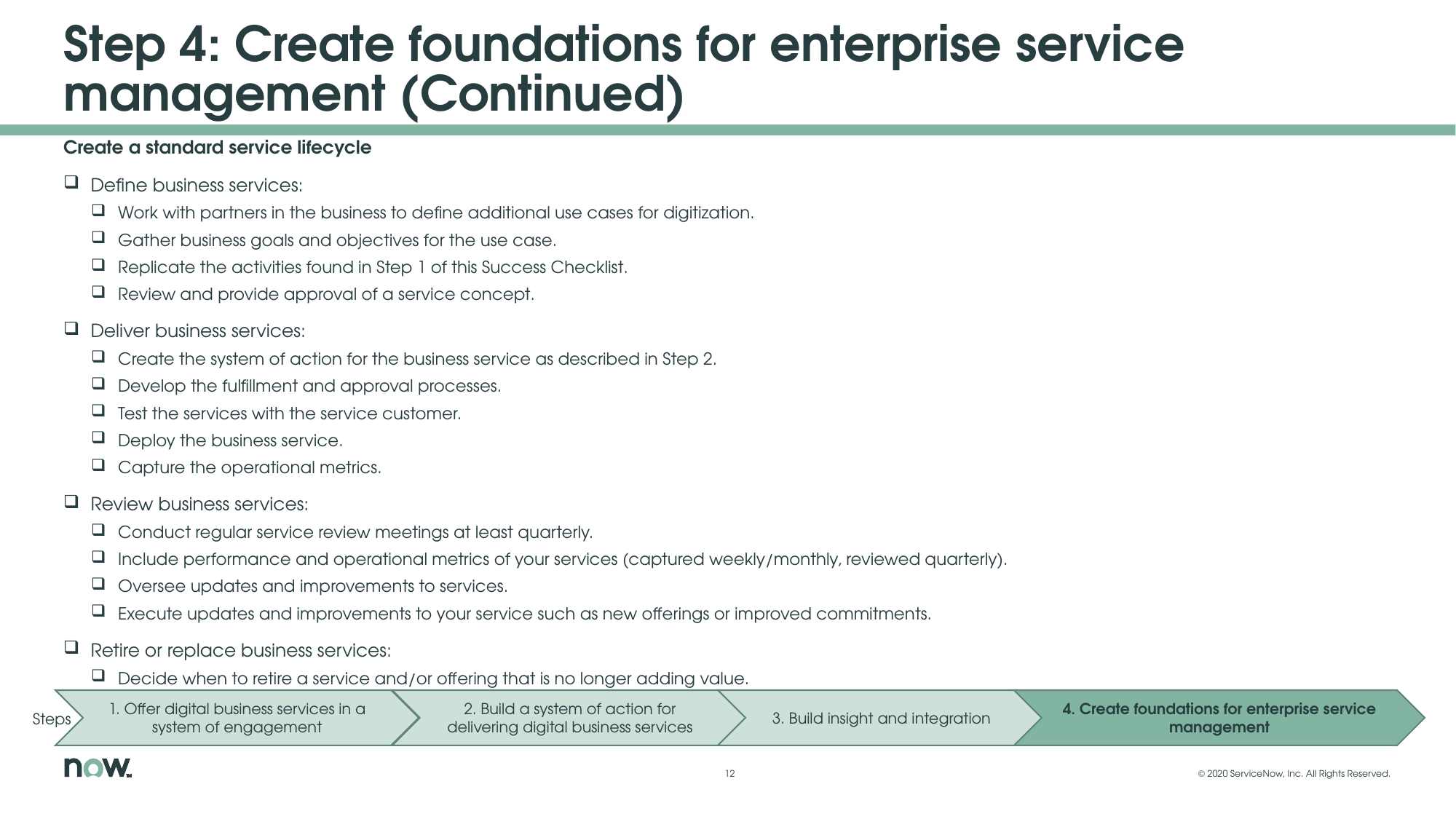

# Step 4: Create foundations for enterprise service management (Continued)

Create a standard service lifecycle
Define business services:
Work with partners in the business to define additional use cases for digitization.
Gather business goals and objectives for the use case.
Replicate the activities found in Step 1 of this Success Checklist.
Review and provide approval of a service concept.
Deliver business services:
Create the system of action for the business service as described in Step 2.
Develop the fulfillment and approval processes.
Test the services with the service customer.
Deploy the business service.
Capture the operational metrics.
Review business services:
Conduct regular service review meetings at least quarterly.
Include performance and operational metrics of your services (captured weekly/monthly, reviewed quarterly).
Oversee updates and improvements to services.
Execute updates and improvements to your service such as new offerings or improved commitments.
Retire or replace business services:
Decide when to retire a service and/or offering that is no longer adding value.

1. Offer digital business services in a system of engagement
2. Build a system of action for delivering digital business services
3. Build insight and integration
4. Create foundations for enterprise service management
Steps